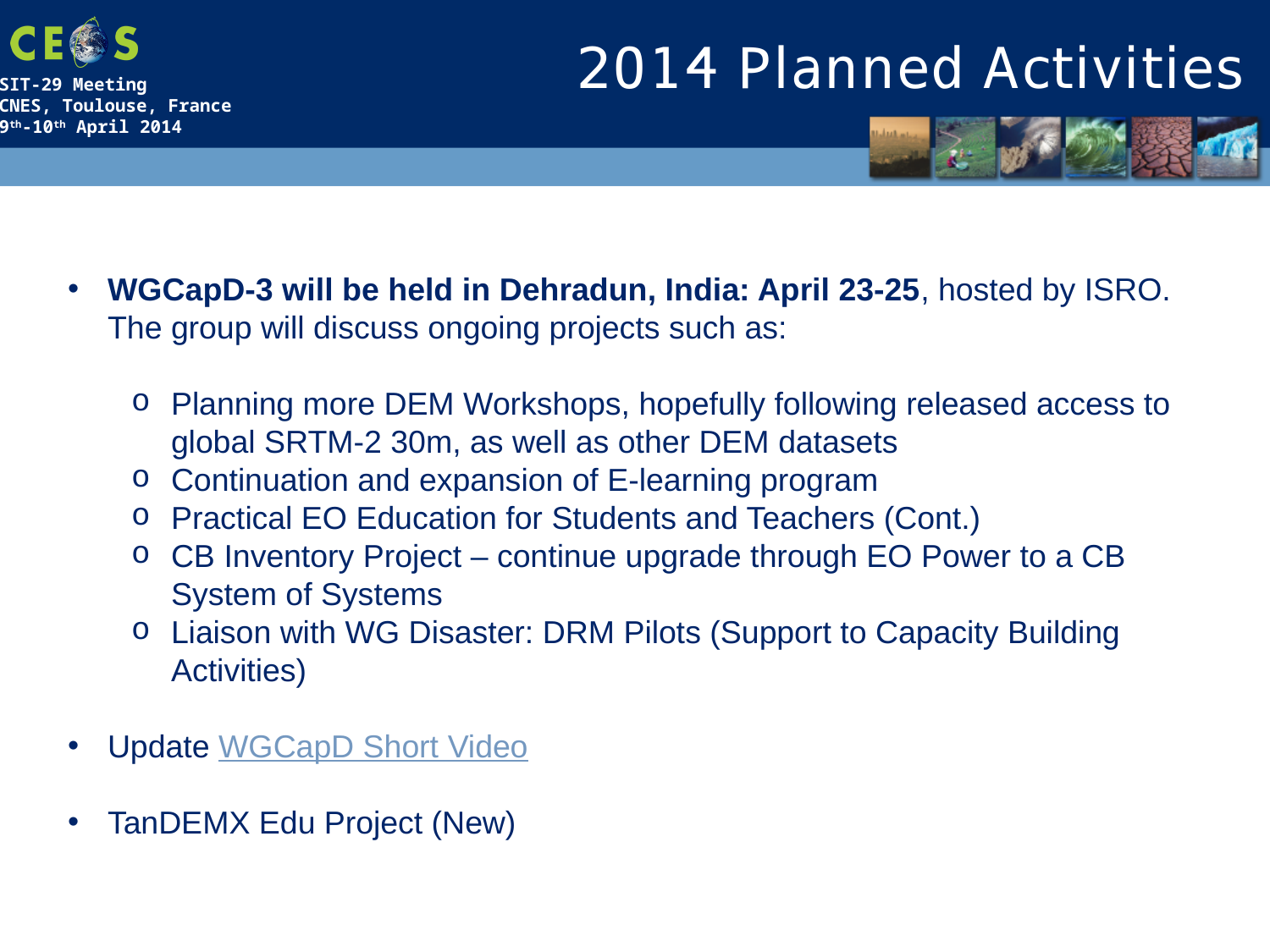

2014 Planned Activities
WGCapD-3 will be held in Dehradun, India: April 23-25, hosted by ISRO. The group will discuss ongoing projects such as:

Planning more DEM Workshops, hopefully following released access to global SRTM-2 30m, as well as other DEM datasets
Continuation and expansion of E-learning program
Practical EO Education for Students and Teachers (Cont.)
CB Inventory Project – continue upgrade through EO Power to a CB System of Systems
Liaison with WG Disaster: DRM Pilots (Support to Capacity Building Activities)

Update WGCapD Short Video

TanDEMX Edu Project (New)